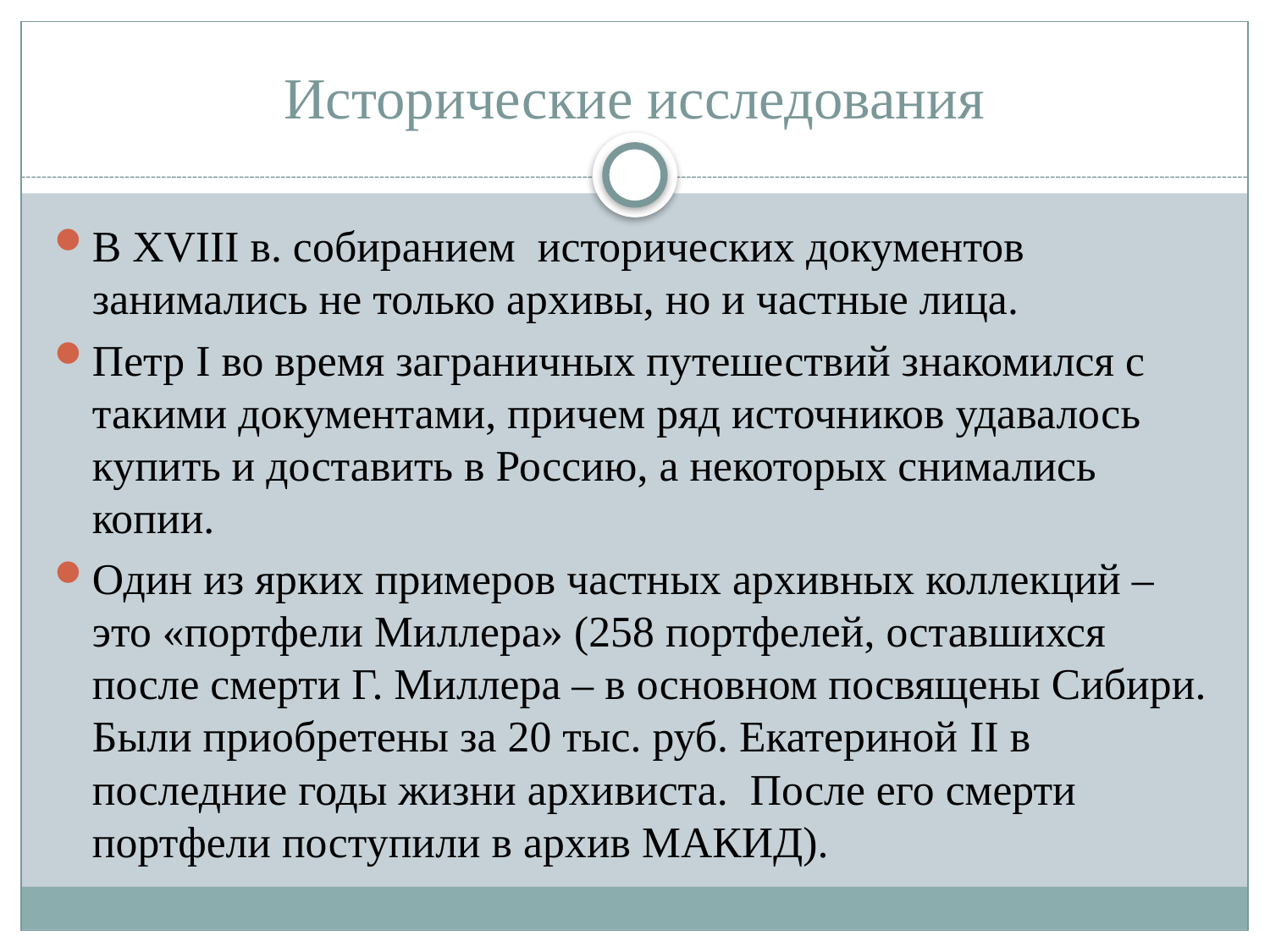

# Исторические исследования
В XVIII в. собиранием  исторических документов занимались не только архивы, но и частные лица.
Петр I во время заграничных путешествий знакомился с такими документами, причем ряд источников удавалось купить и доставить в Россию, а некоторых снимались копии.
Один из ярких примеров частных архивных коллекций – это «портфели Миллера» (258 портфелей, оставшихся после смерти Г. Миллера – в основном посвящены Сибири. Были приобретены за 20 тыс. руб. Екатериной II в последние годы жизни архивиста.  После его смерти портфели поступили в архив МАКИД).